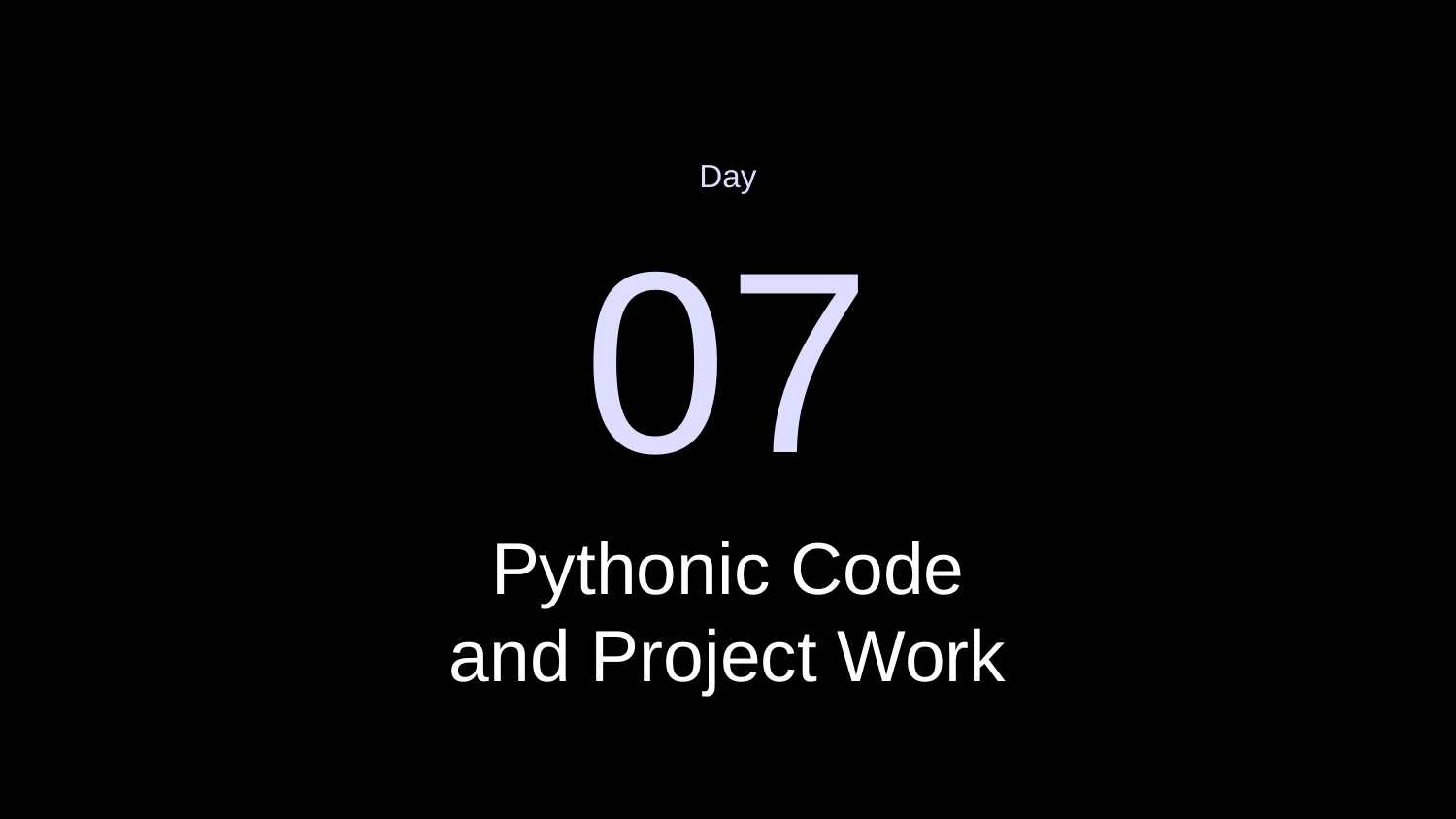

Day
07
# Pythonic Code and Project Work